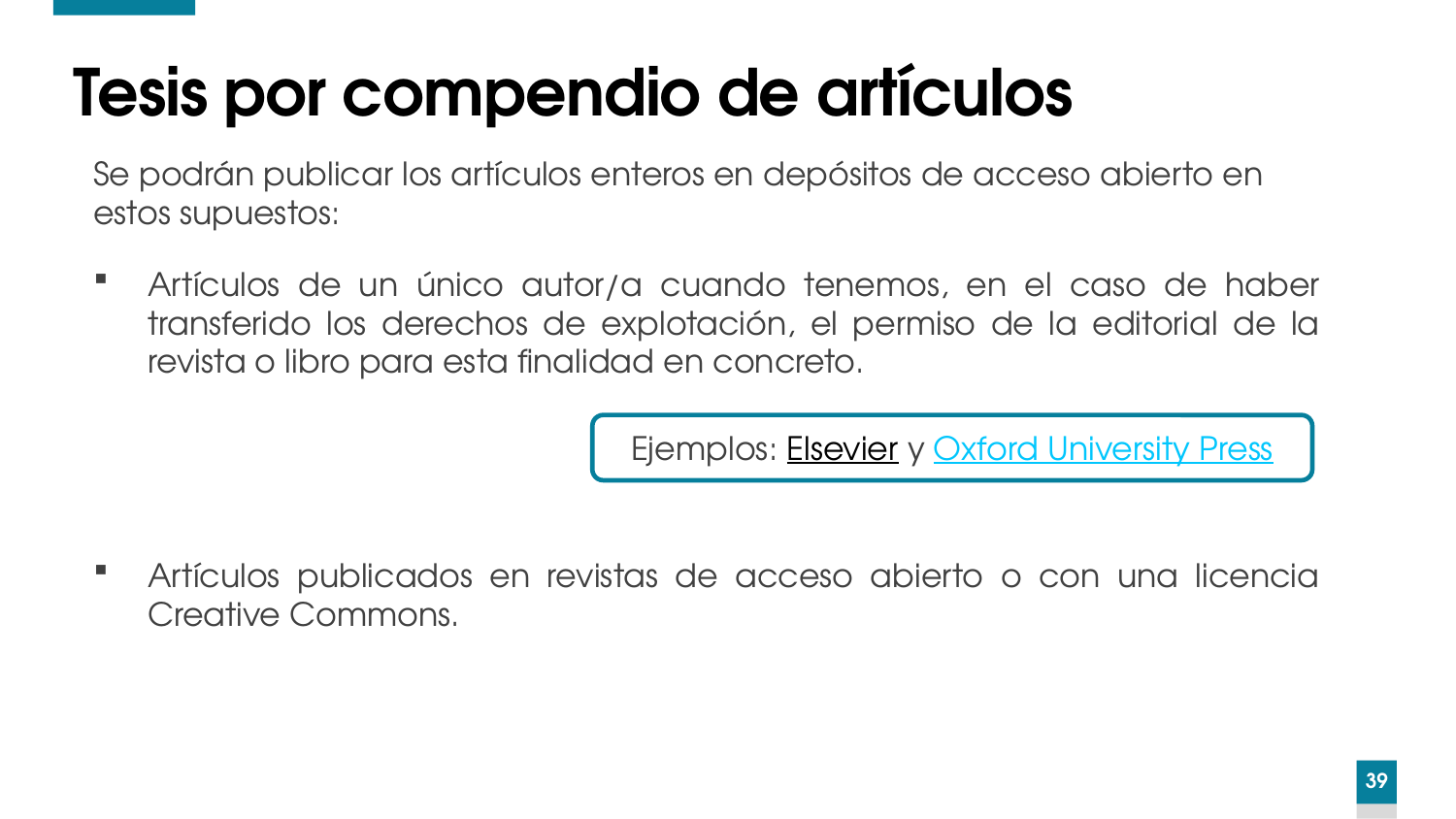

# Tesis por compendio de artículos
Se podrán publicar los artículos enteros en depósitos de acceso abierto en estos supuestos:
Artículos de un único autor/a cuando tenemos, en el caso de haber transferido los derechos de explotación, el permiso de la editorial de la revista o libro para esta finalidad en concreto.

Artículos publicados en revistas de acceso abierto o con una licencia Creative Commons.

Ejemplos: Elsevier y Oxford University Press